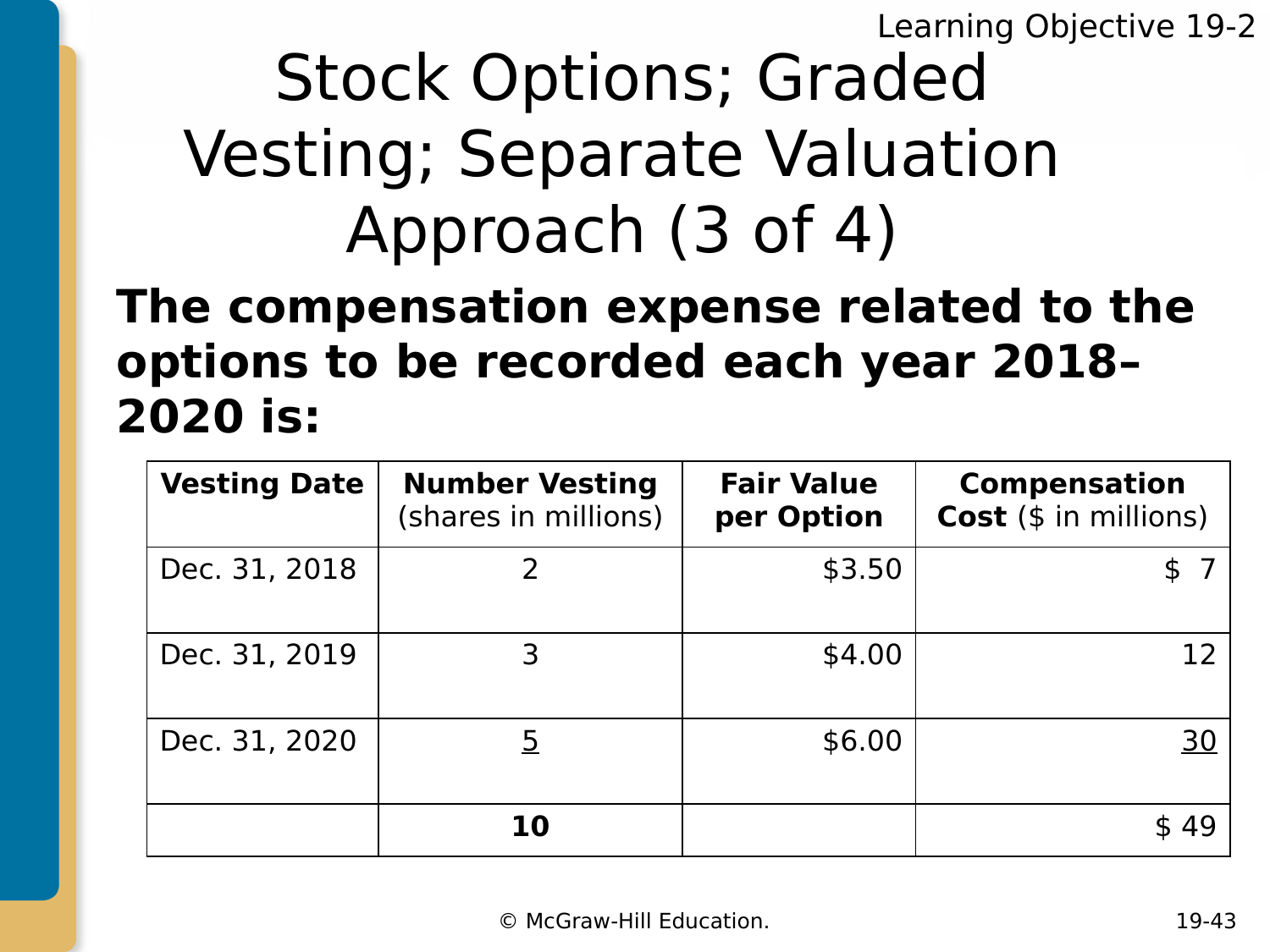

Learning Objective 19-2
# Stock Options; Graded Vesting; Separate Valuation Approach (3 of 4)
The compensation expense related to the options to be recorded each year 2018–2020 is:
| Vesting Date | Number Vesting (shares in millions) | Fair Value per Option | Compensation Cost ($ in millions) |
| --- | --- | --- | --- |
| Dec. 31, 2018 | 2 | $3.50 | $ 7 |
| Dec. 31, 2019 | 3 | $4.00 | 12 |
| Dec. 31, 2020 | 5 | $6.00 | 30 |
|  | 10 |  | $ 49 |